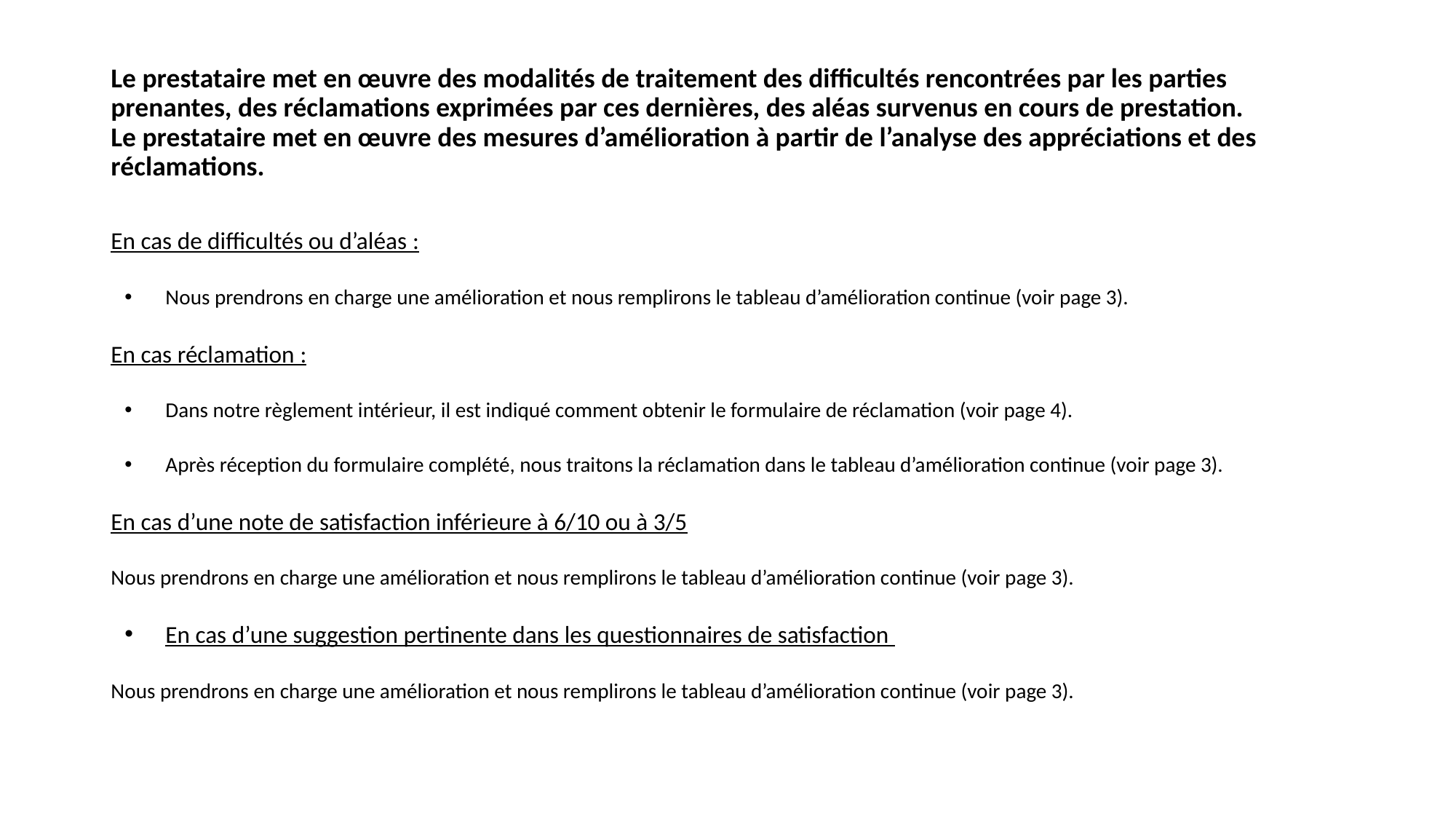

# Le prestataire met en œuvre des modalités de traitement des difficultés rencontrées par les parties prenantes, des réclamations exprimées par ces dernières, des aléas survenus en cours de prestation. Le prestataire met en œuvre des mesures d’amélioration à partir de l’analyse des appréciations et des réclamations.
En cas de difficultés ou d’aléas :
Nous prendrons en charge une amélioration et nous remplirons le tableau d’amélioration continue (voir page 3).
En cas réclamation :
Dans notre règlement intérieur, il est indiqué comment obtenir le formulaire de réclamation (voir page 4).
Après réception du formulaire complété, nous traitons la réclamation dans le tableau d’amélioration continue (voir page 3).
En cas d’une note de satisfaction inférieure à 6/10 ou à 3/5
Nous prendrons en charge une amélioration et nous remplirons le tableau d’amélioration continue (voir page 3).
En cas d’une suggestion pertinente dans les questionnaires de satisfaction
Nous prendrons en charge une amélioration et nous remplirons le tableau d’amélioration continue (voir page 3).